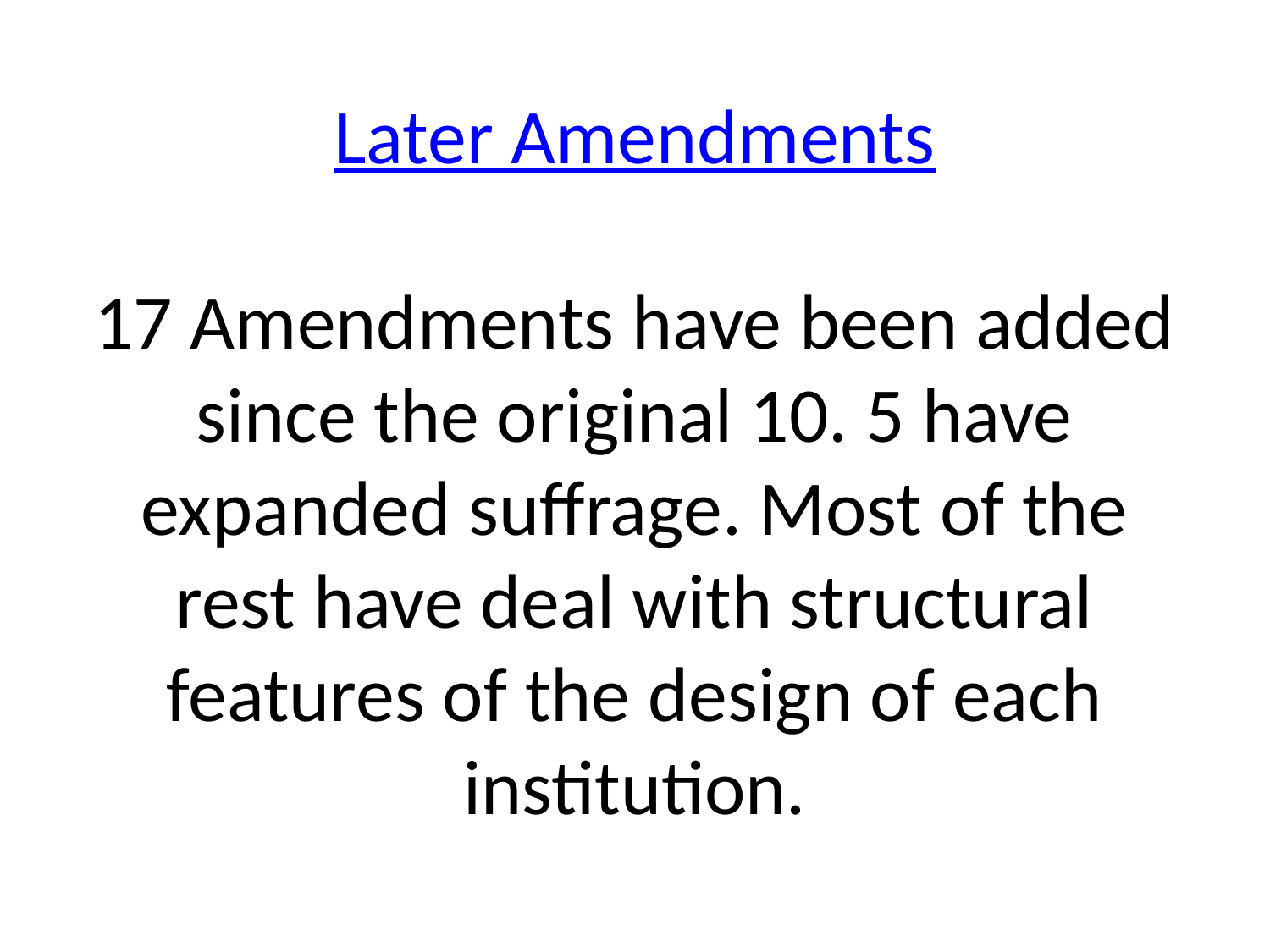

# Later Amendments 17 Amendments have been added since the original 10. 5 have expanded suffrage. Most of the rest have deal with structural features of the design of each institution.